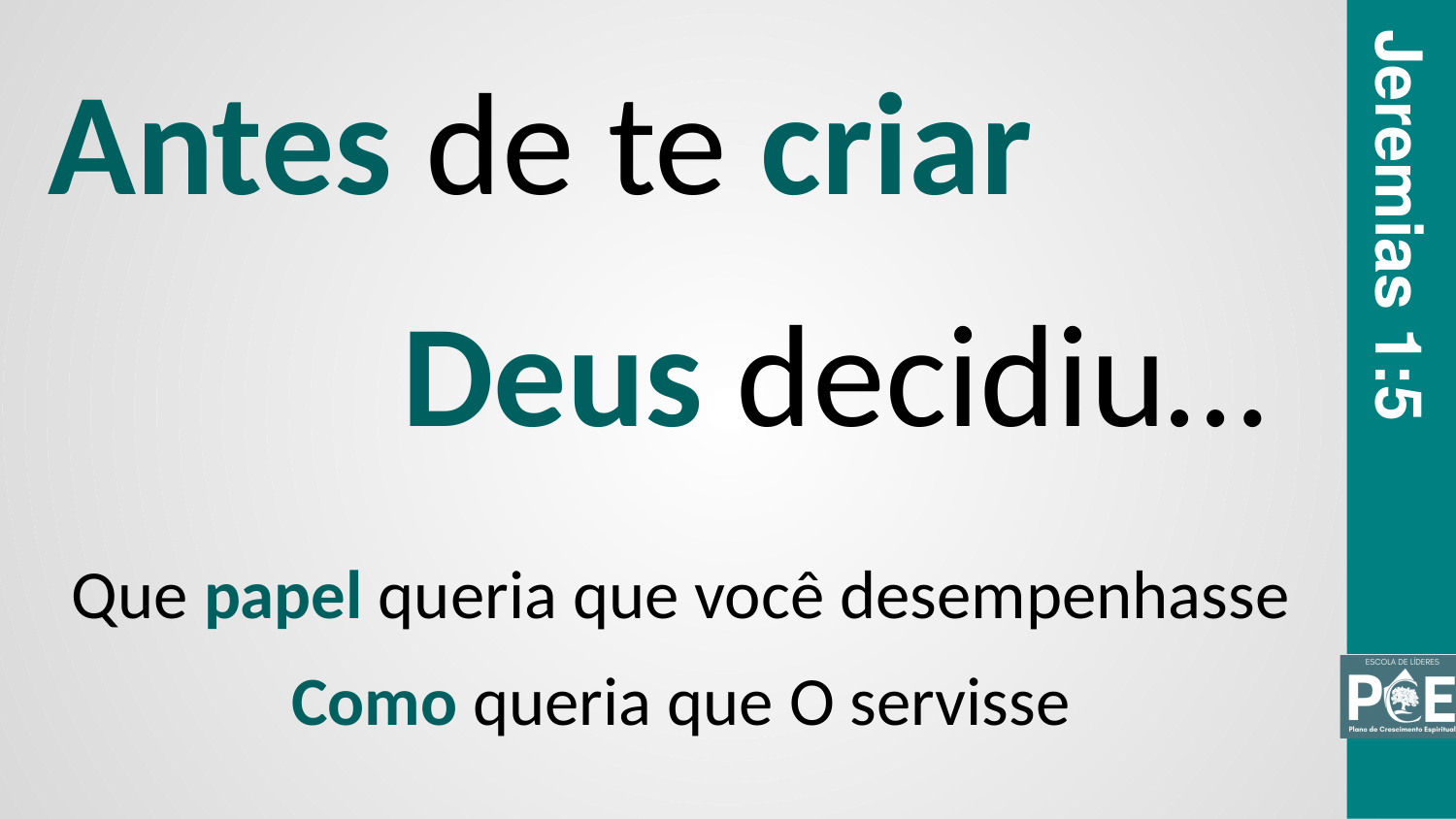

Antes de te criar
Deus decidiu…
Jeremias 1:5
Que papel queria que você desempenhasse
Como queria que O servisse